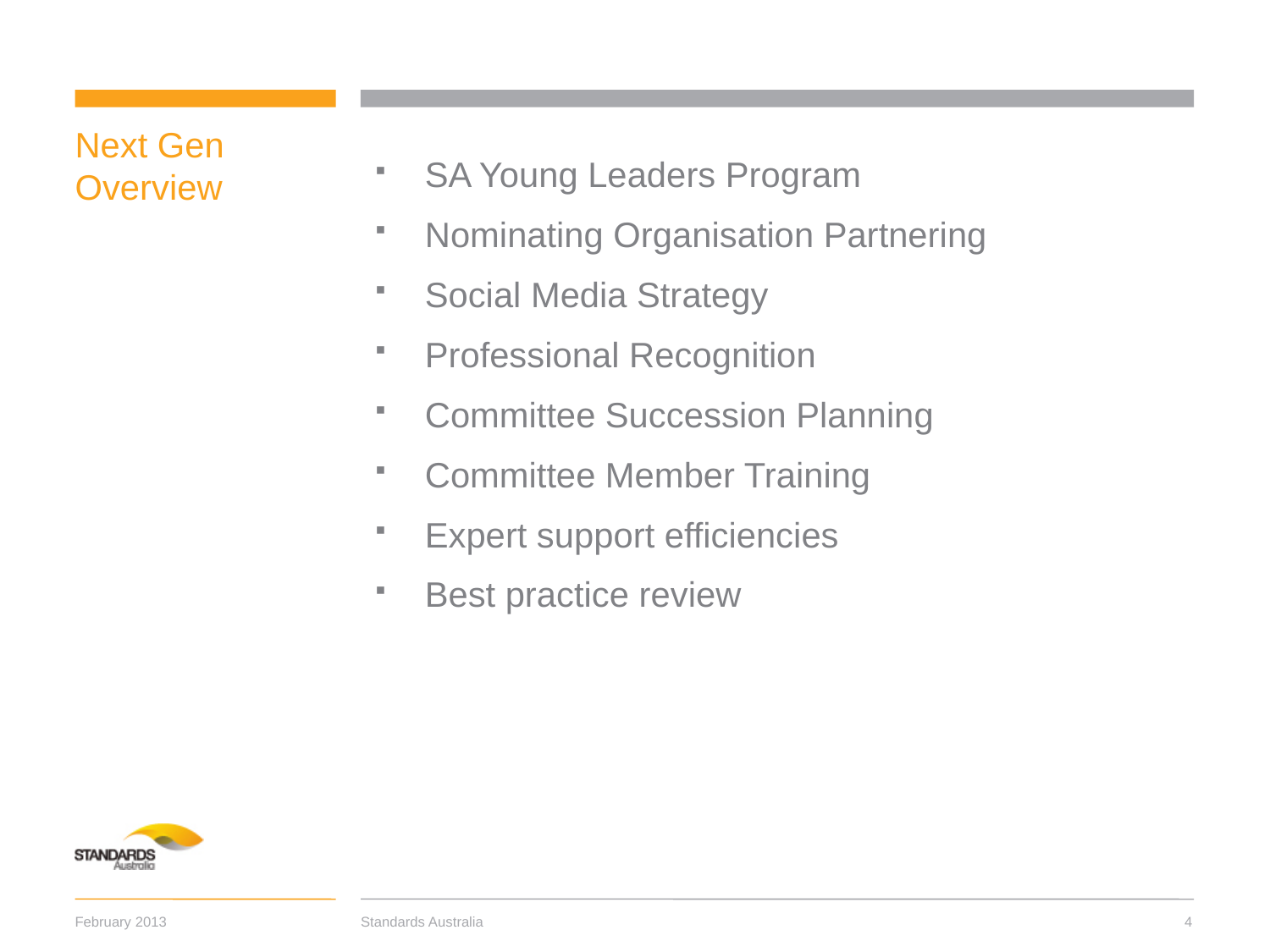

# Next Gen Overview
SA Young Leaders Program
Nominating Organisation Partnering
Social Media Strategy
Professional Recognition
Committee Succession Planning
Committee Member Training
Expert support efficiencies
Best practice review

Standards Australia